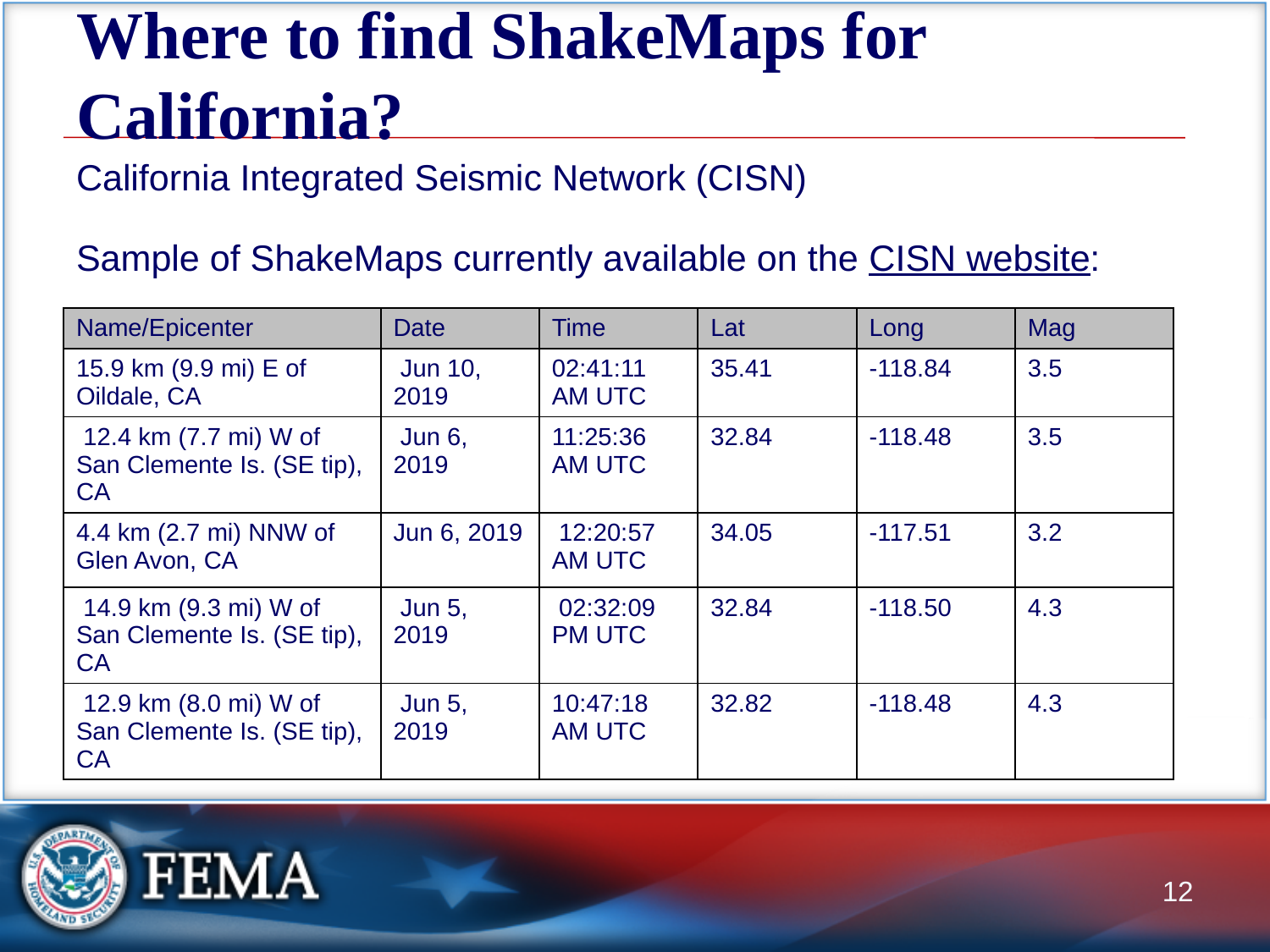

# Where to find ShakeMaps for California?
California Integrated Seismic Network (CISN)
Sample of ShakeMaps currently available on the CISN website:
| Name/Epicenter | Date | Time | Lat | Long | Mag |
| --- | --- | --- | --- | --- | --- |
| 15.9 km (9.9 mi) E of Oildale, CA | Jun 10, 2019 | 02:41:11 AM UTC | 35.41 | -118.84 | 3.5 |
| 12.4 km (7.7 mi) W of San Clemente Is. (SE tip), CA | Jun 6, 2019 | 11:25:36 AM UTC | 32.84 | -118.48 | 3.5 |
| 4.4 km (2.7 mi) NNW of Glen Avon, CA | Jun 6, 2019 | 12:20:57 AM UTC | 34.05 | -117.51 | 3.2 |
| 14.9 km (9.3 mi) W of San Clemente Is. (SE tip), CA | Jun 5, 2019 | 02:32:09 PM UTC | 32.84 | -118.50 | 4.3 |
| 12.9 km (8.0 mi) W of San Clemente Is. (SE tip), CA | Jun 5, 2019 | 10:47:18 AM UTC | 32.82 | -118.48 | 4.3 |
12